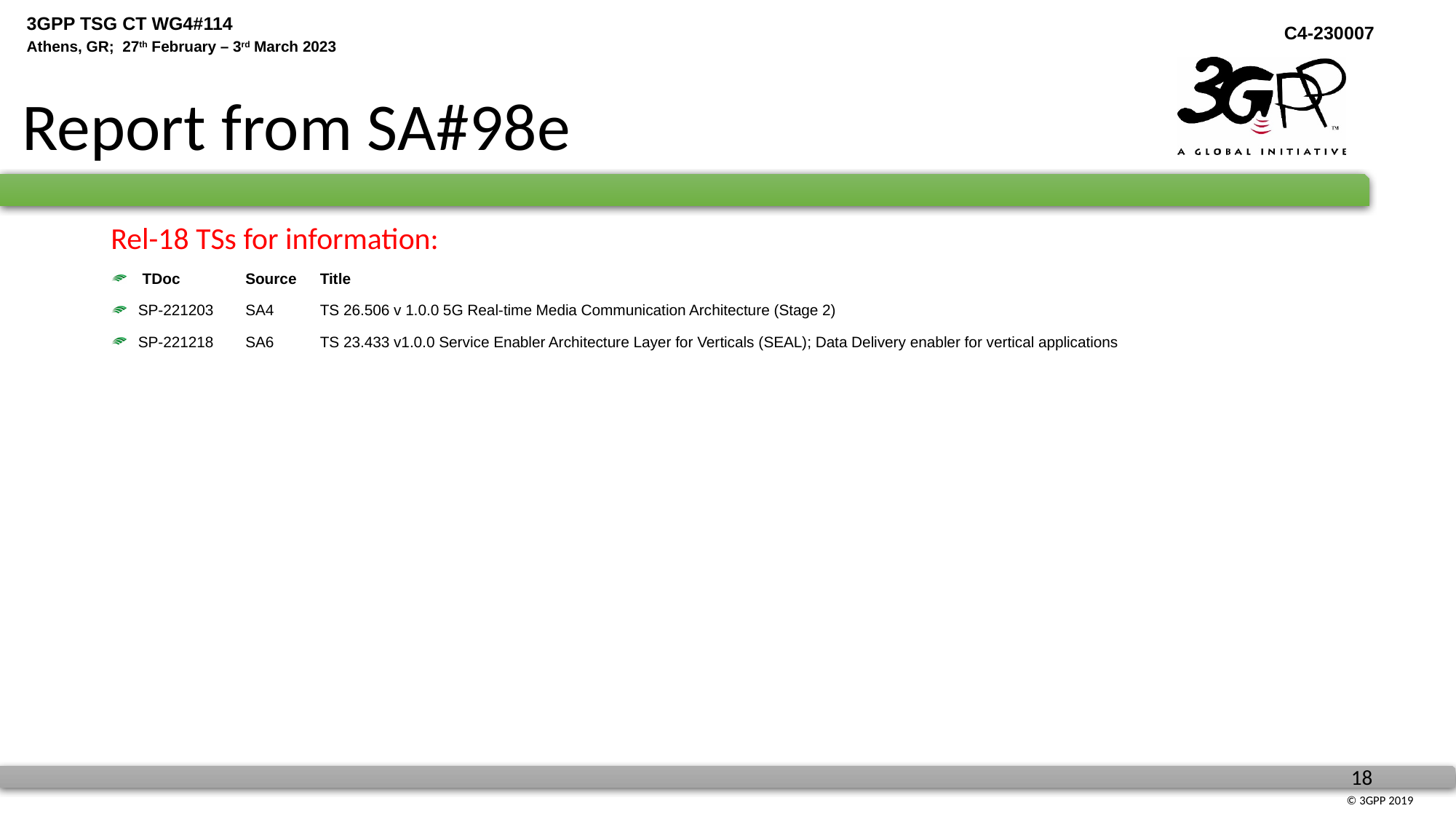

# Report from SA#98e
Rel-18 TSs for information:
 TDoc	Source	Title
SP-221203	SA4	TS 26.506 v 1.0.0 5G Real-time Media Communication Architecture (Stage 2)
SP-221218	SA6	TS 23.433 v1.0.0 Service Enabler Architecture Layer for Verticals (SEAL); Data Delivery enabler for vertical applications